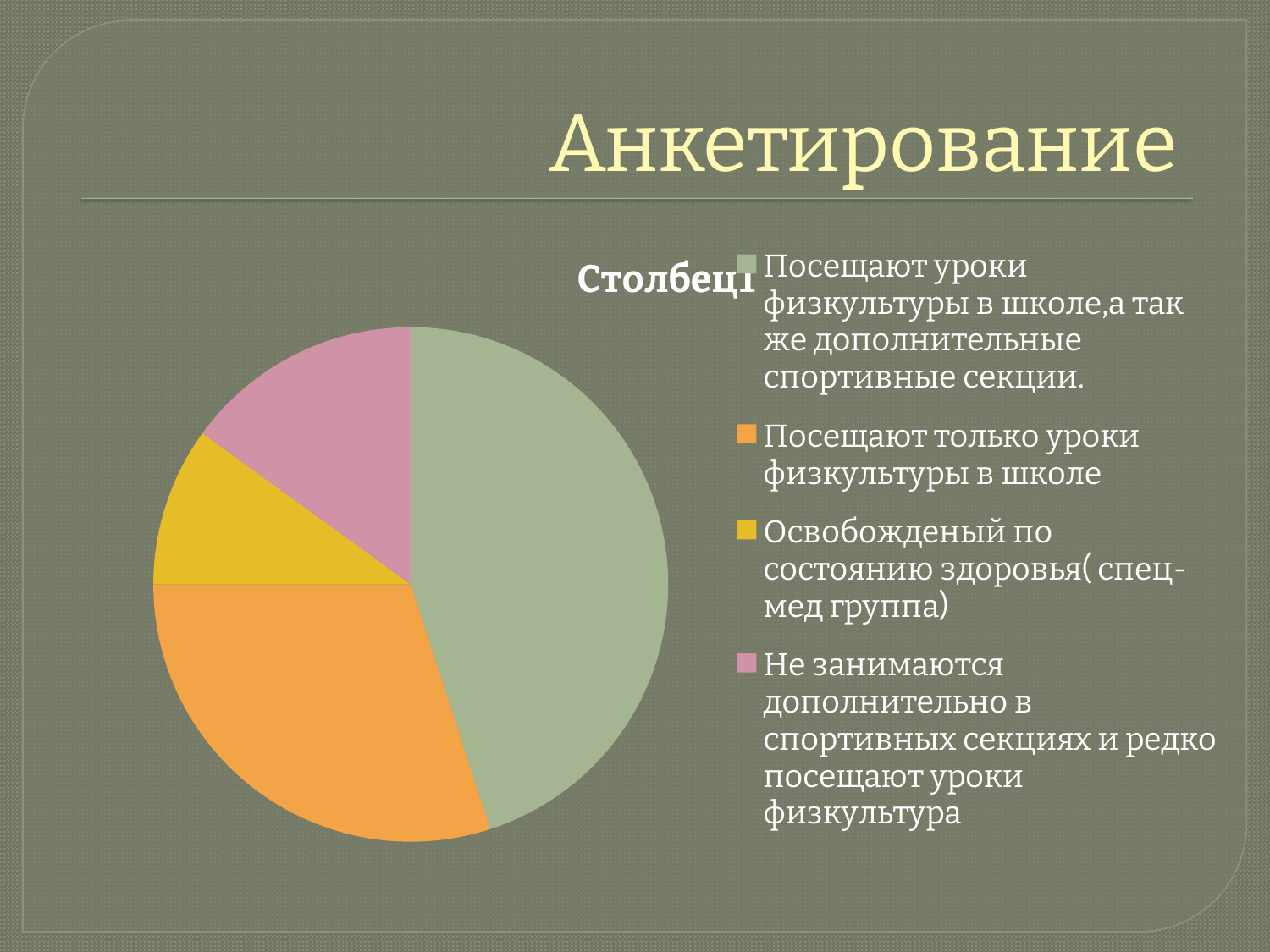

# Анкетирование

### Chart:

| Category | Столбец1 |
|---|---|
| Посещают уроки физкультуры в школе,а так же дополнительные спортивные секции. | 0.45 |
| Посещают только уроки физкультуры в школе | 0.30000000000000016 |
| Освобожденый по состоянию здоровья( спец-мед группа) | 0.1 |
| Не занимаются дополнительно в спортивных секциях и редко посещают уроки физкультура | 0.15000000000000008 |